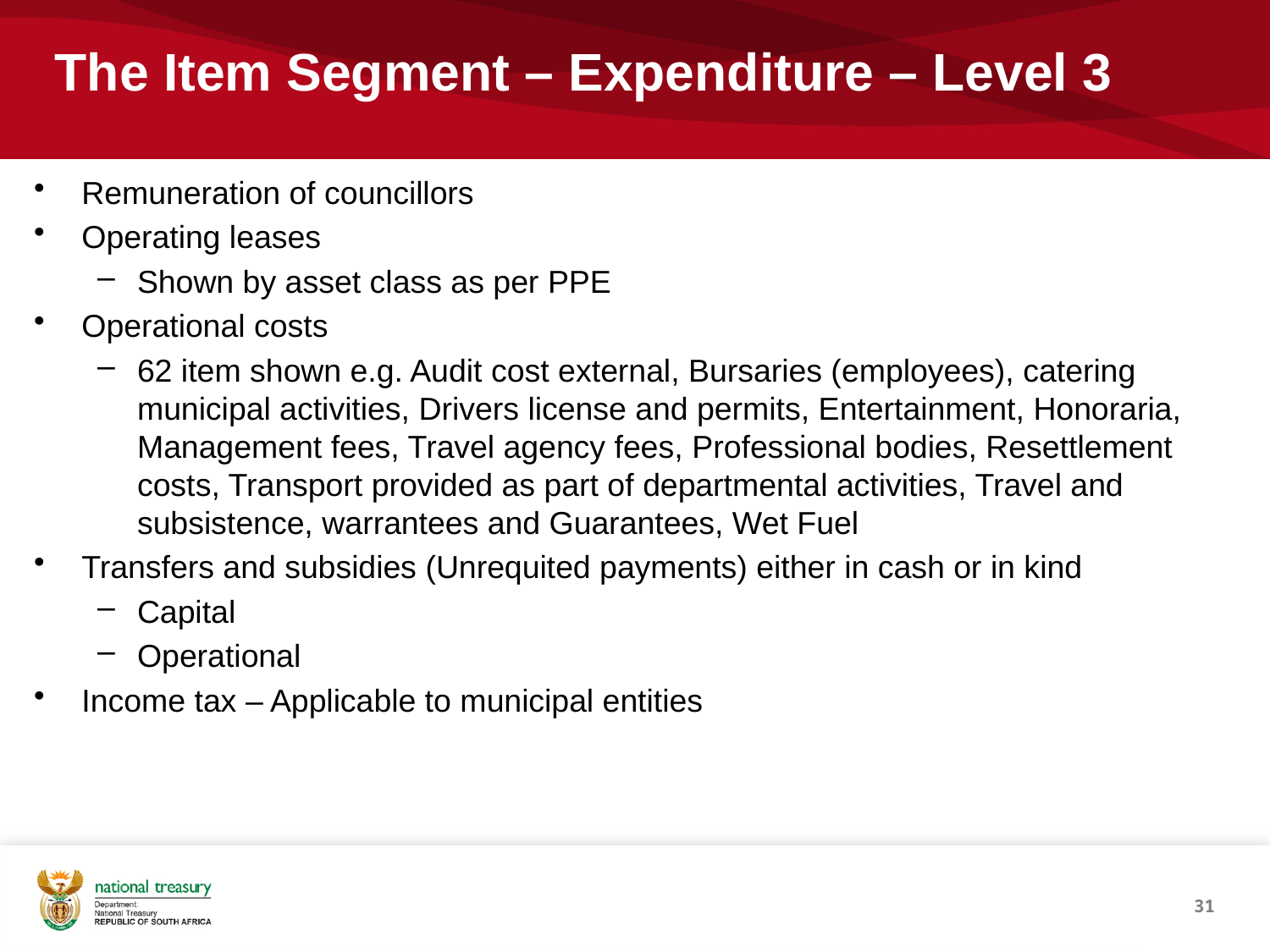

The Item Segment – Expenditure – Level 3
Remuneration of councillors
Operating leases
Shown by asset class as per PPE
Operational costs
62 item shown e.g. Audit cost external, Bursaries (employees), catering municipal activities, Drivers license and permits, Entertainment, Honoraria, Management fees, Travel agency fees, Professional bodies, Resettlement costs, Transport provided as part of departmental activities, Travel and subsistence, warrantees and Guarantees, Wet Fuel
Transfers and subsidies (Unrequited payments) either in cash or in kind
Capital
Operational
Income tax – Applicable to municipal entities
31